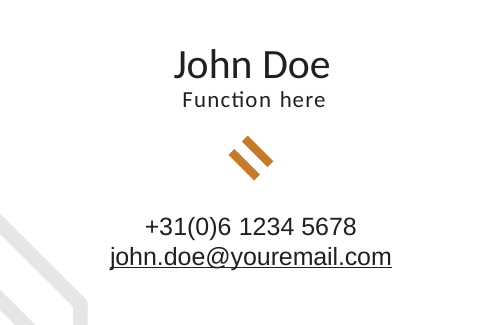

# John Doe
Function here

+31(0)6 1234 5678
john.doe@youremail.com